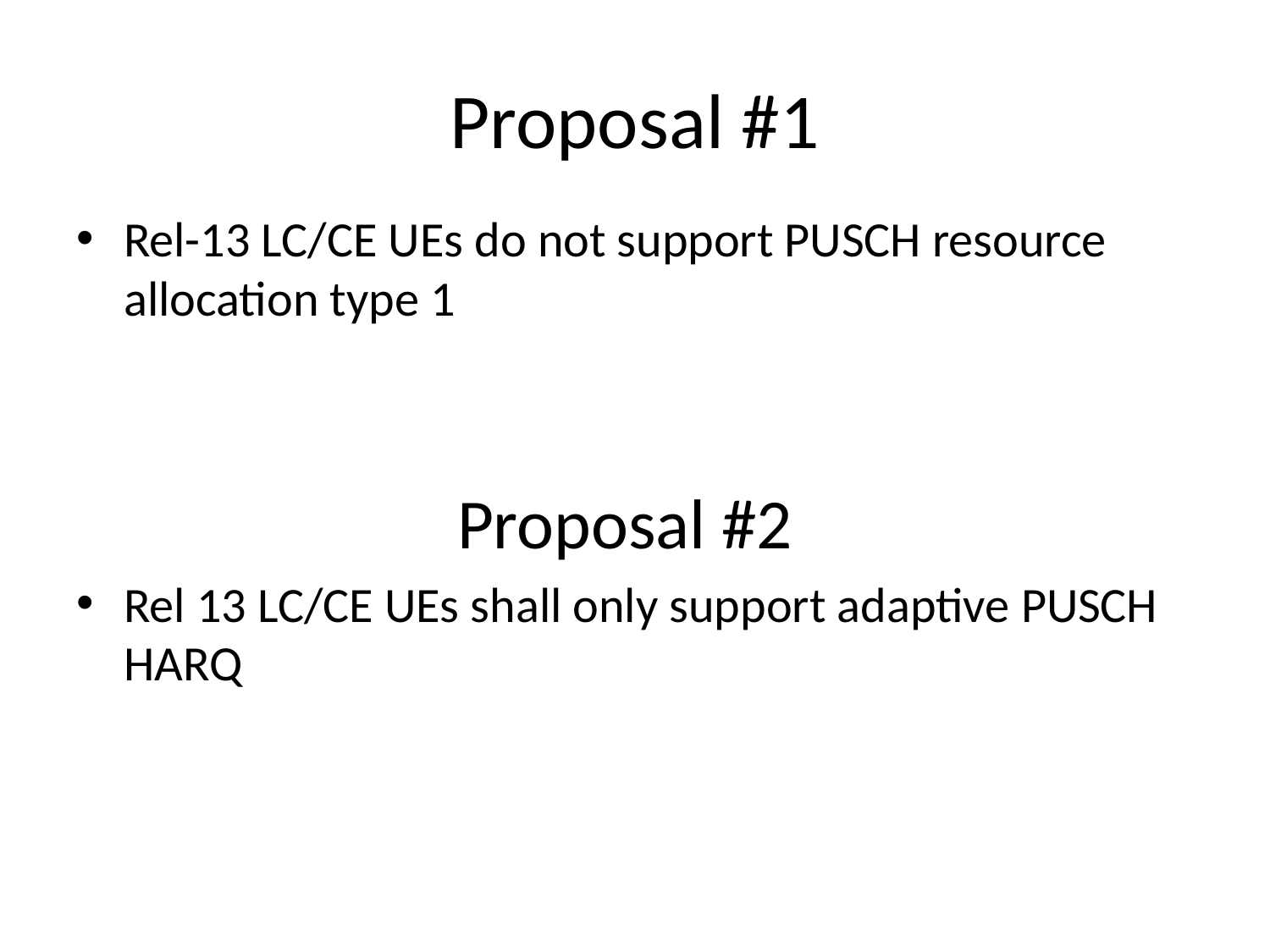

# Proposal #1
Rel-13 LC/CE UEs do not support PUSCH resource allocation type 1

			Proposal #2
Rel 13 LC/CE UEs shall only support adaptive PUSCH HARQ